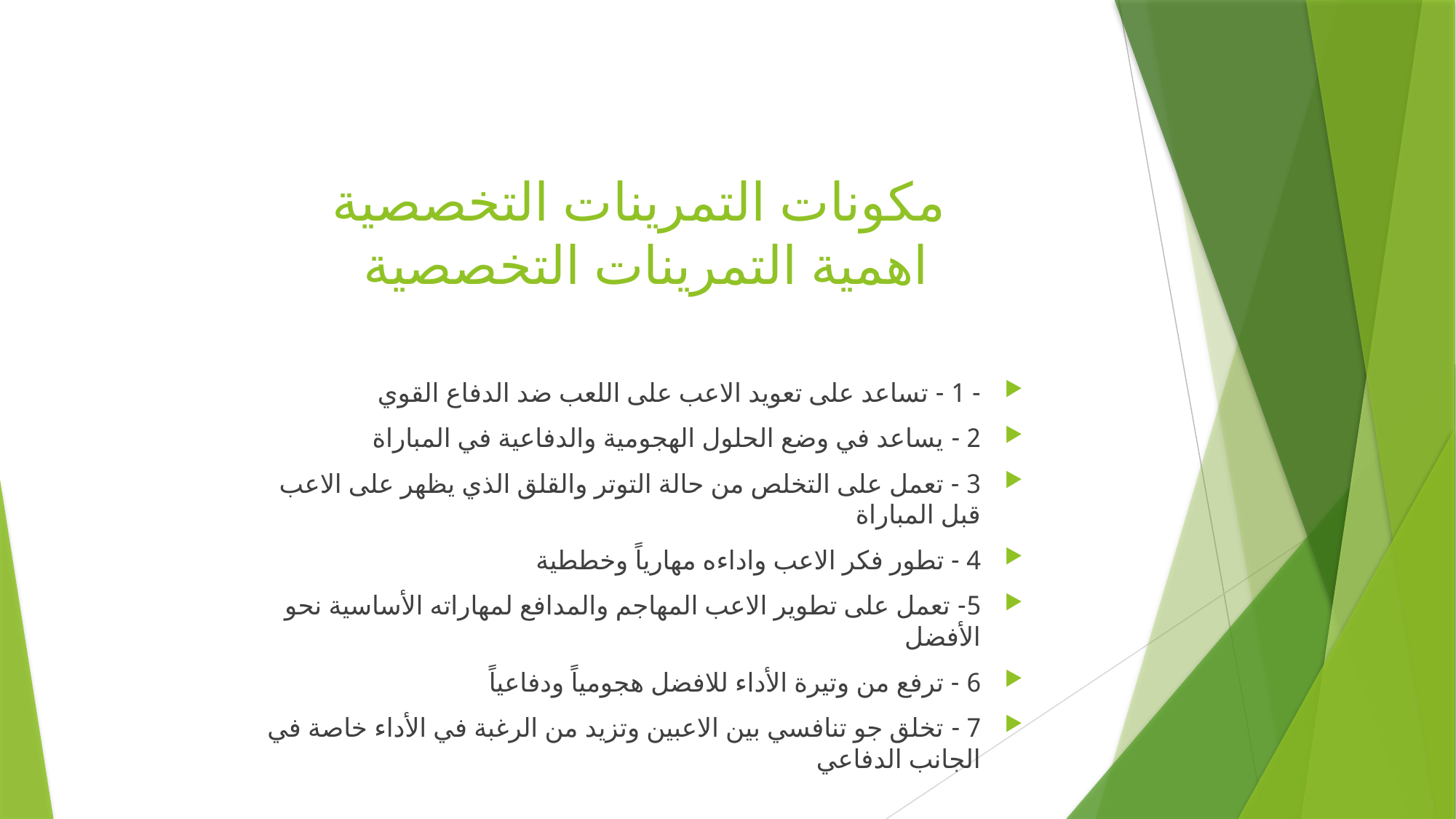

# مكونات التمرينات التخصصية اهمية التمرينات التخصصية
- 1 - تساعد على تعويد الاعب على اللعب ضد الدفاع القوي
2 - يساعد في وضع الحلول الهجومية والدفاعية في المباراة
3 - تعمل على التخلص من حالة التوتر والقلق الذي يظهر على الاعب قبل المباراة
4 - تطور فكر الاعب واداءه مهارياً وخططية
5- تعمل على تطوير الاعب المهاجم والمدافع لمهاراته الأساسية نحو الأفضل
6 - ترفع من وتيرة الأداء للافضل هجومياً ودفاعياً
7 - تخلق جو تنافسي بين الاعبين وتزيد من الرغبة في الأداء خاصة في الجانب الدفاعي